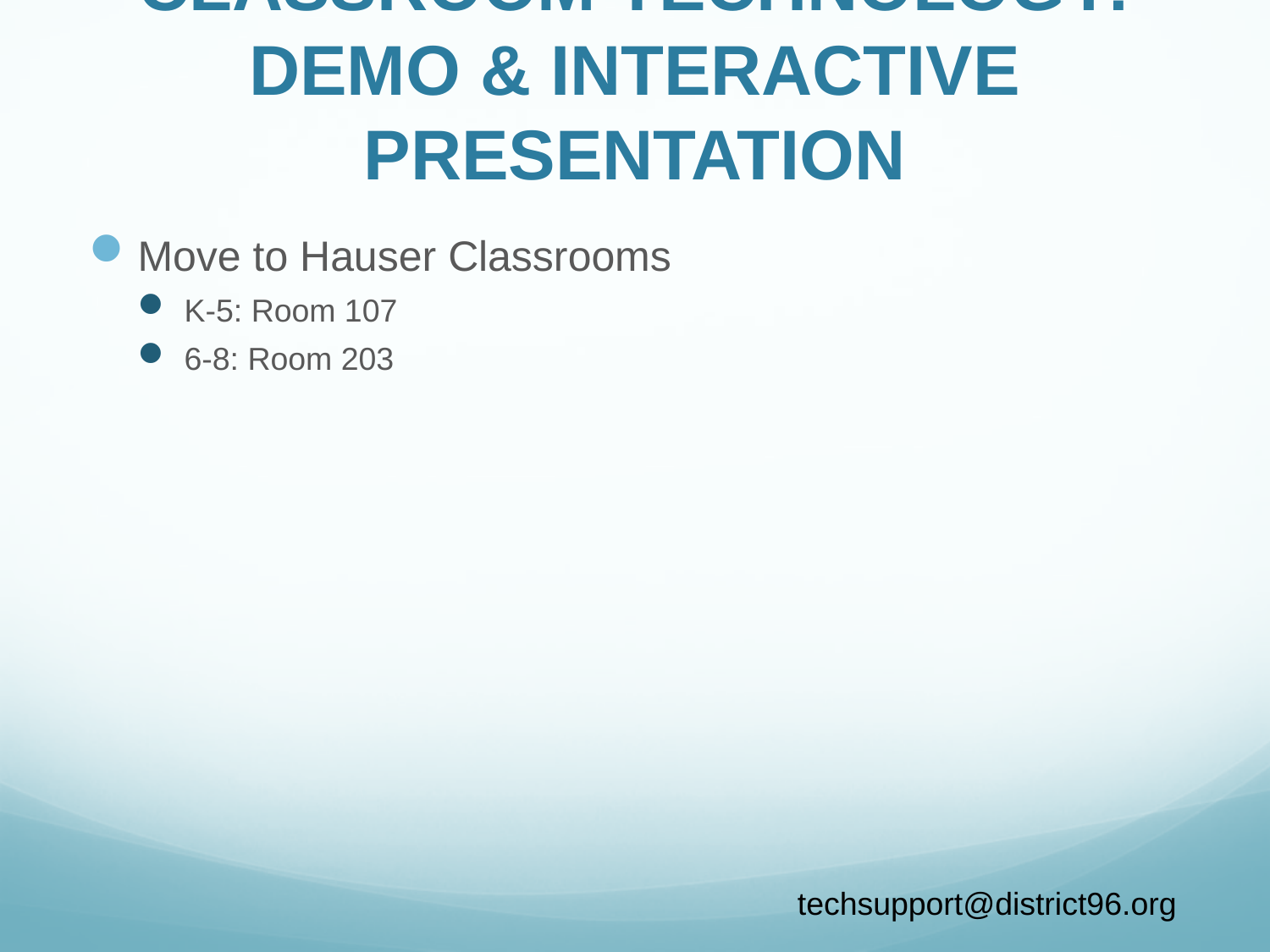

# Classroom Technology: Demo & Interactive Presentation
Move to Hauser Classrooms
K-5: Room 107
6-8: Room 203
techsupport@district96.org